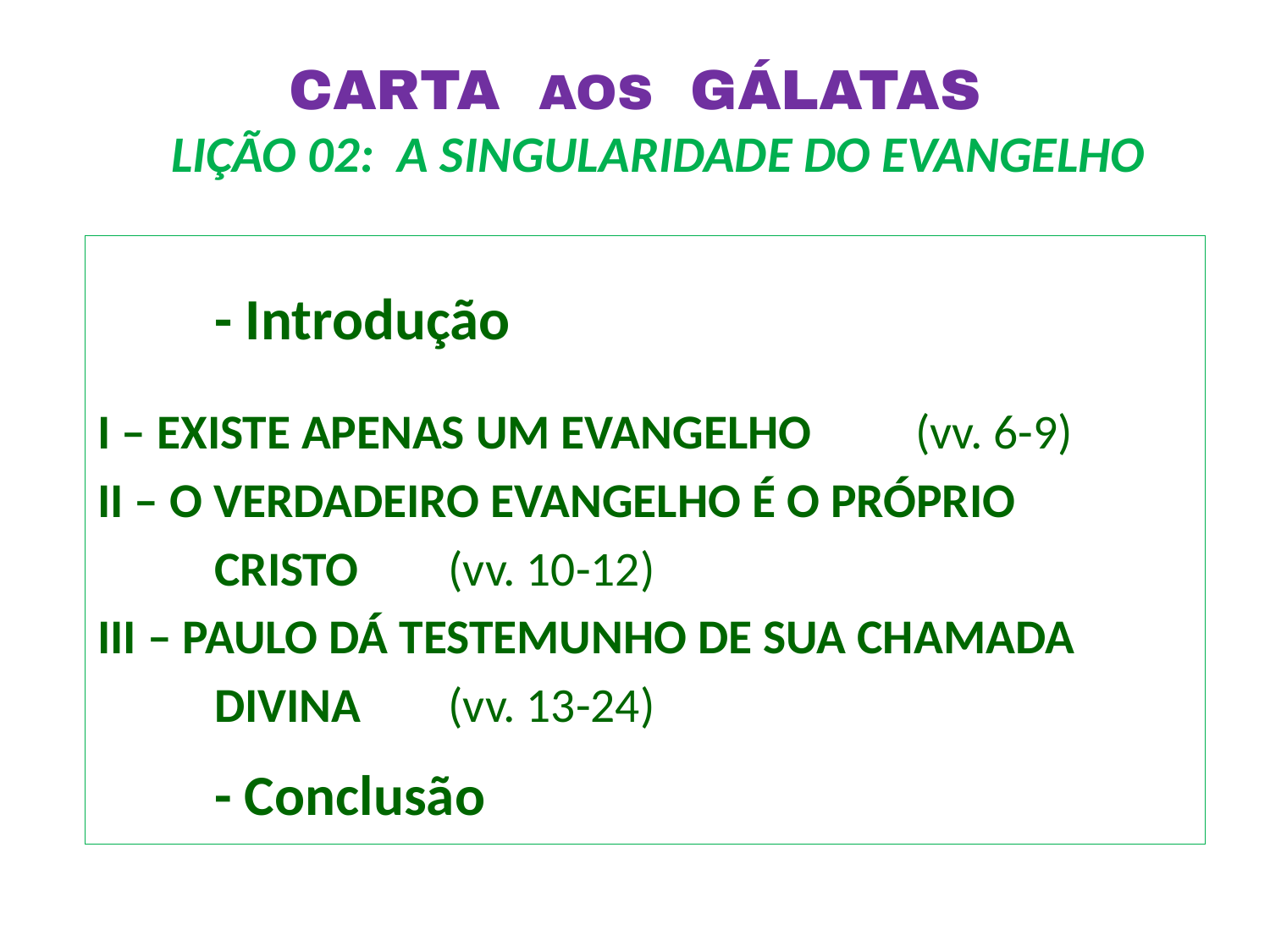

# CARTA  AOS  GÁLATAS LIÇÃO 02:  A SINGULARIDADE DO EVANGELHO

	- Introdução

I – EXISTE APENAS UM EVANGELHO								(vv. 6-9)
II – O VERDADEIRO EVANGELHO É O PRÓPRIO
	CRISTO 			(vv. 10-12)
III – PAULO DÁ TESTEMUNHO DE SUA CHAMADA
	DIVINA 			(vv. 13-24)
	- Conclusão